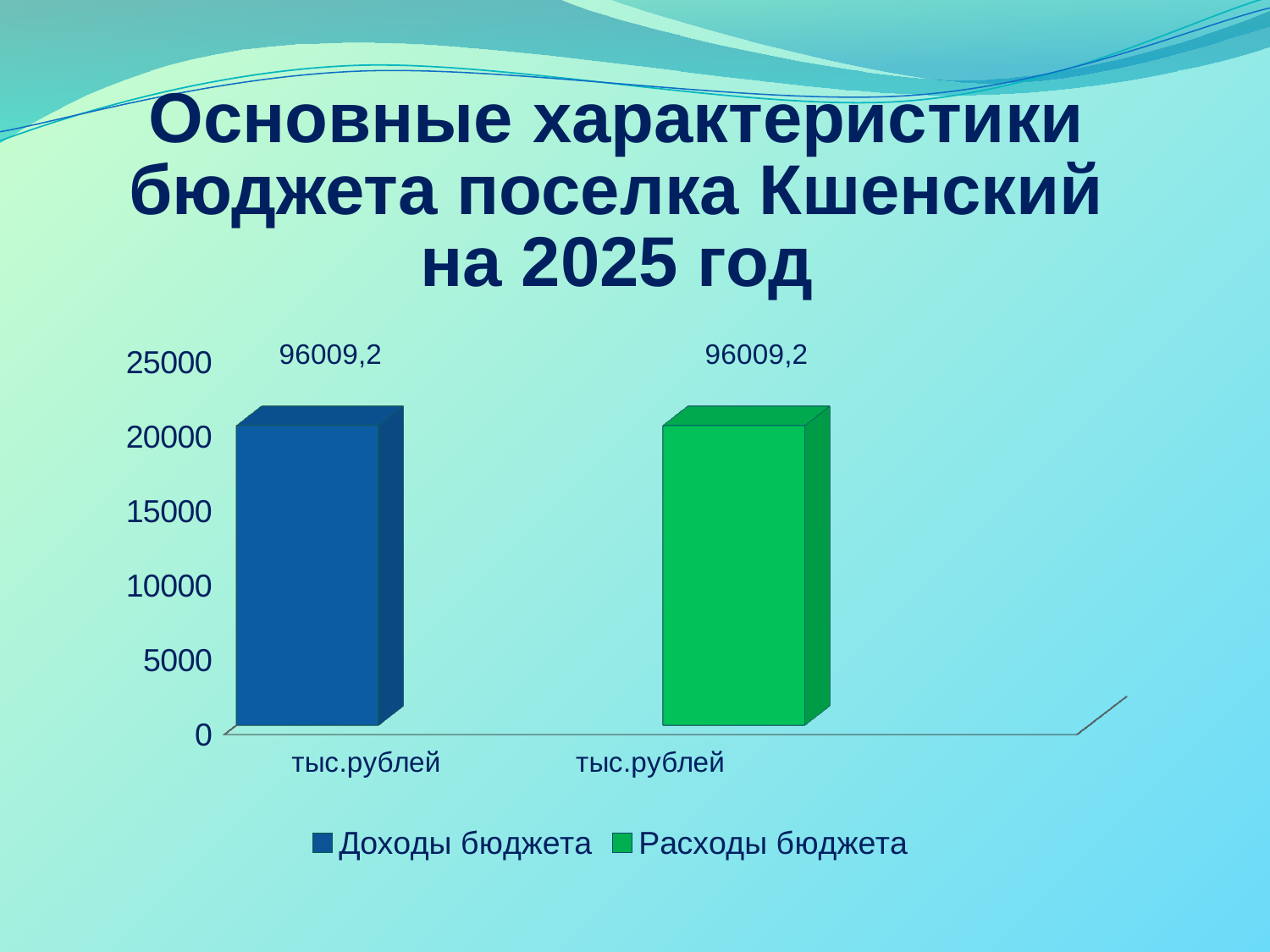

Основные характеристики  бюджета поселка Кшенский
на 2025 год

[unsupported chart]